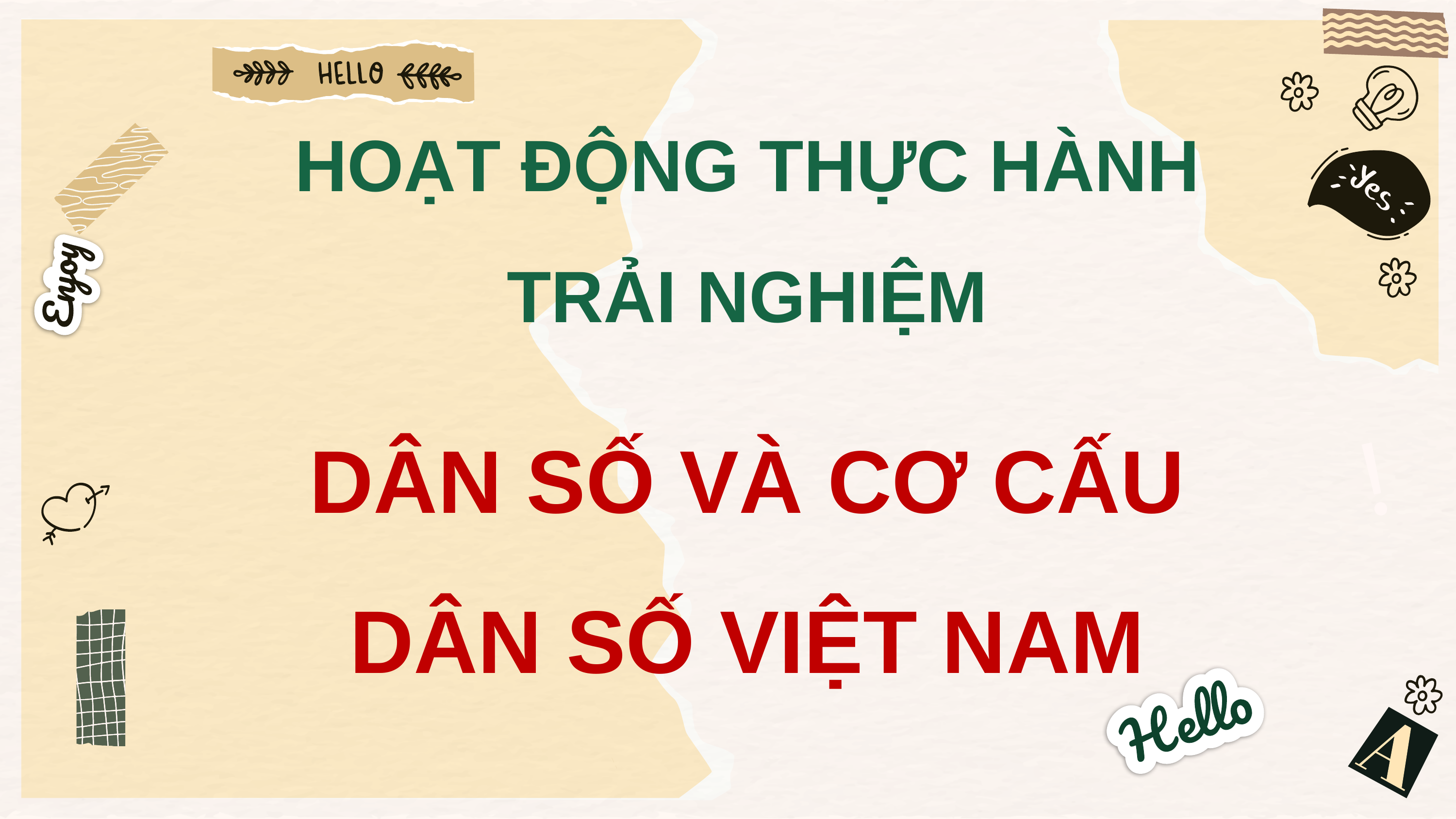

# HOẠT ĐỘNG THỰC HÀNH TRẢI NGHIỆM

DÂN SỐ VÀ CƠ CẤU DÂN SỐ VIỆT NAM